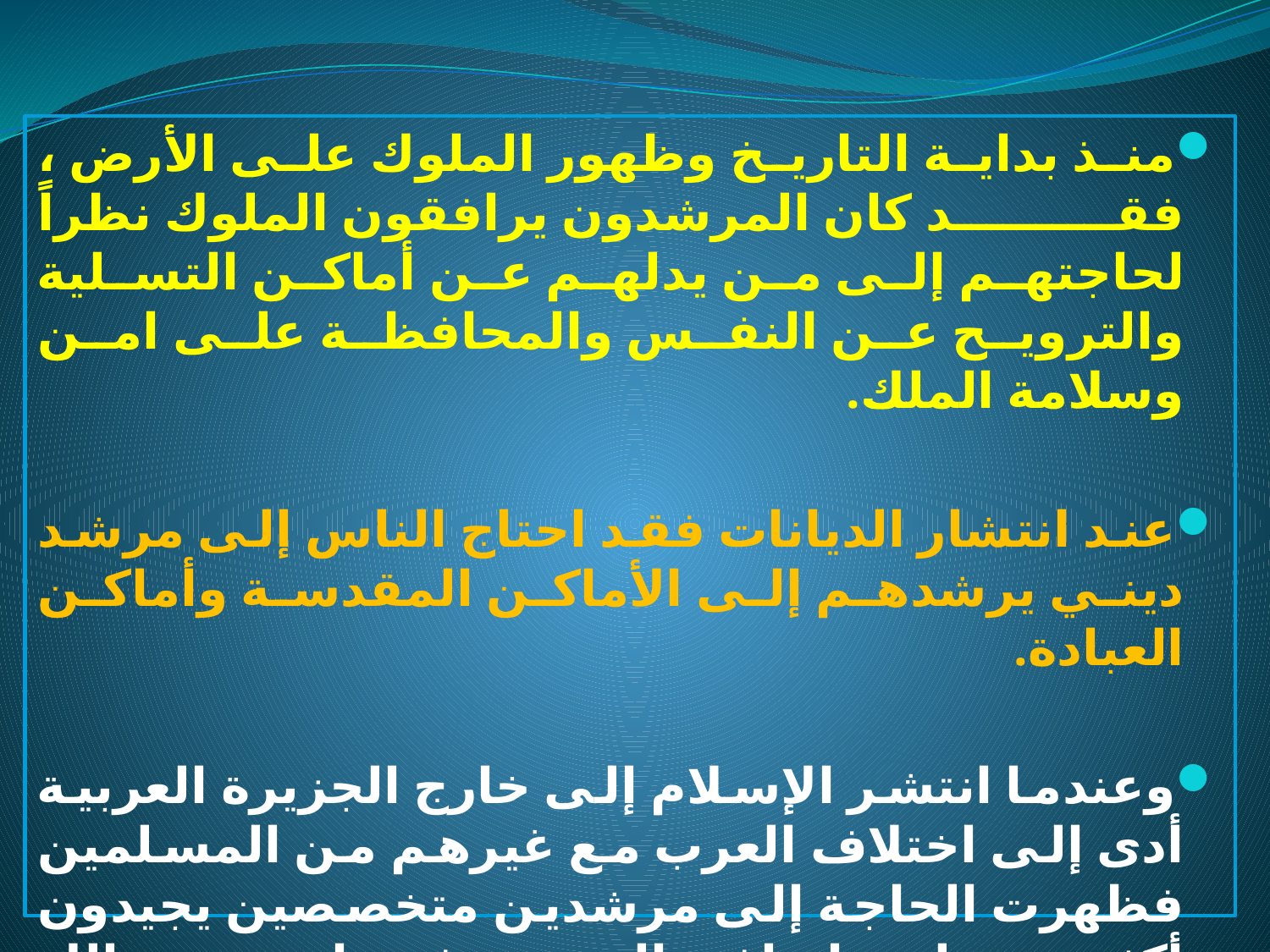

منذ بداية التاريخ وظهور الملوك على الأرض ، فقد كان المرشدون يرافقون الملوك نظراً لحاجتهم إلى من يدلهم عن أماكن التسلية والترويح عن النفس والمحافظة على امن وسلامة الملك.

عند انتشار الديانات فقد احتاج الناس إلى مرشد ديني يرشدهم إلى الأماكن المقدسة وأماكن العبادة.

وعندما انتشر الإسلام إلى خارج الجزيرة العربية أدى إلى اختلاف العرب مع غيرهم من المسلمين فظهرت الحاجة إلى مرشدين متخصصين يجيدون أكثر من لغة إضافة إلى معرفة تامة بمسالك الطريق إلى أماكن الحج والعمرة والمدينة المنورة وقبر النبي (صلى الله عليه واله وسلم) .